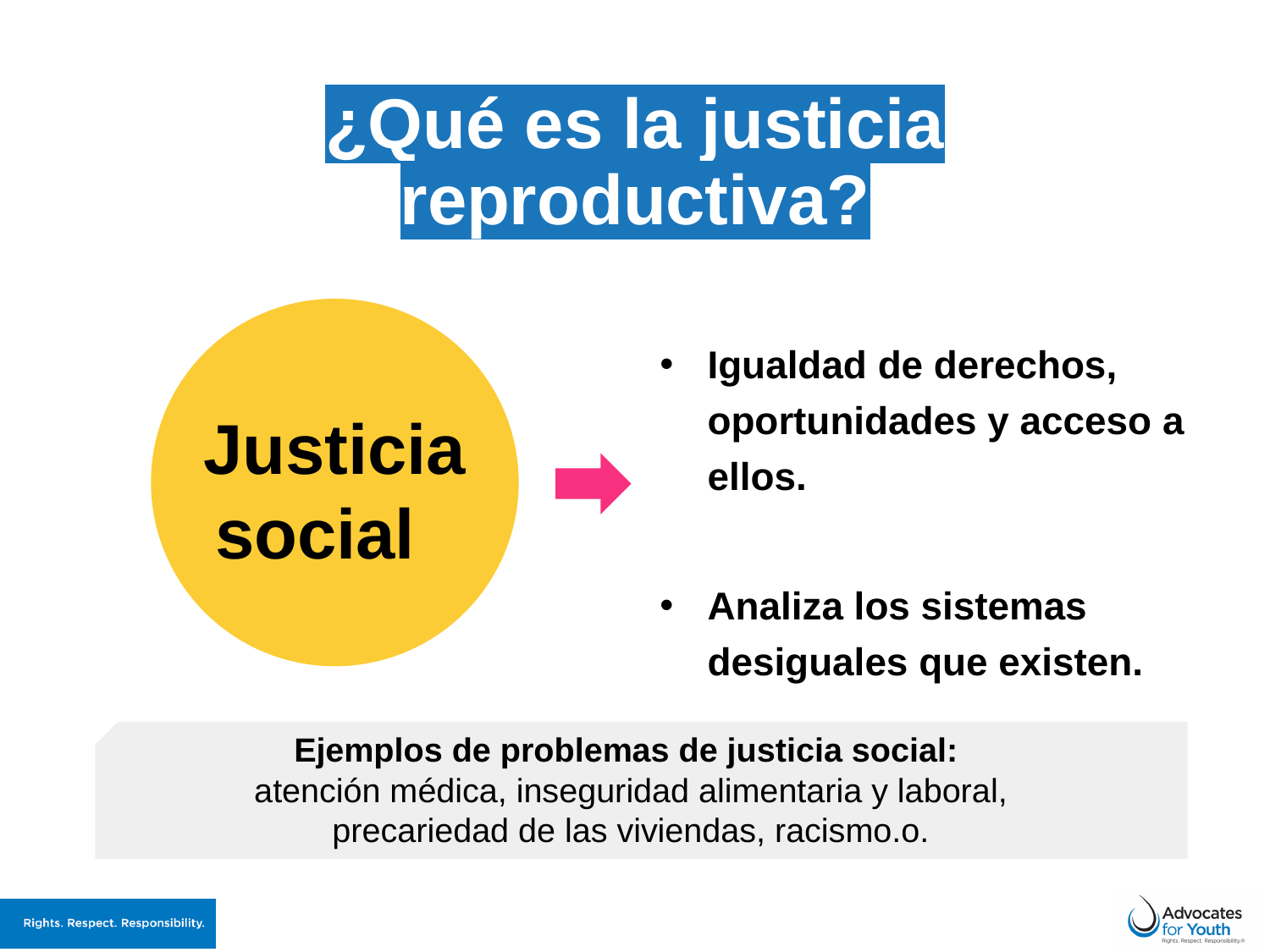

# ¿Qué es la justicia reproductiva?
Igualdad de derechos, oportunidades y acceso a ellos.

Analiza los sistemas desiguales que existen.

Justicia social

Ejemplos de problemas de justicia social:
atención médica, inseguridad alimentaria y laboral,
precariedad de las viviendas, racismo.o.